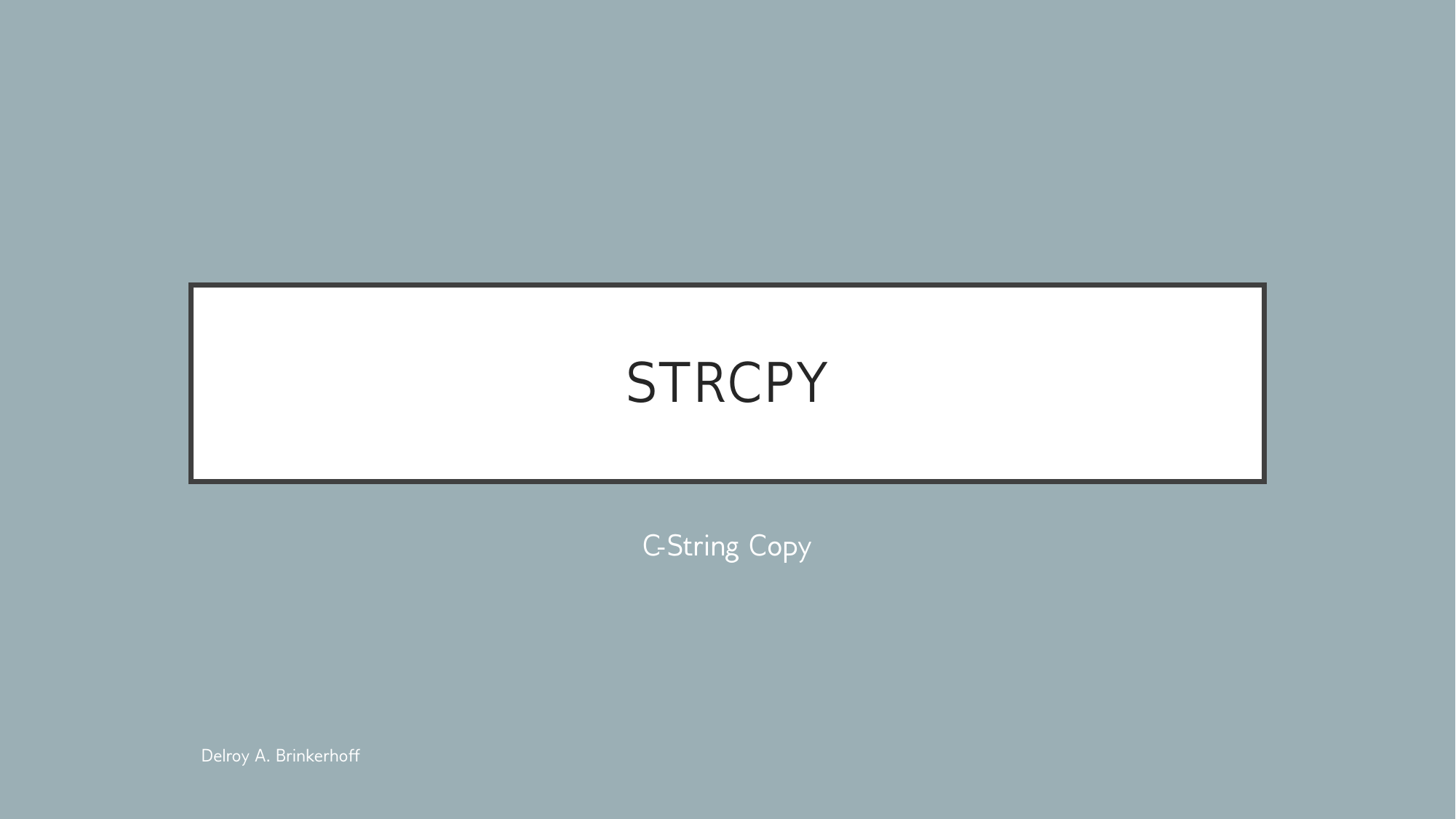

# Strcpy
C-String Copy
Delroy A. Brinkerhoff